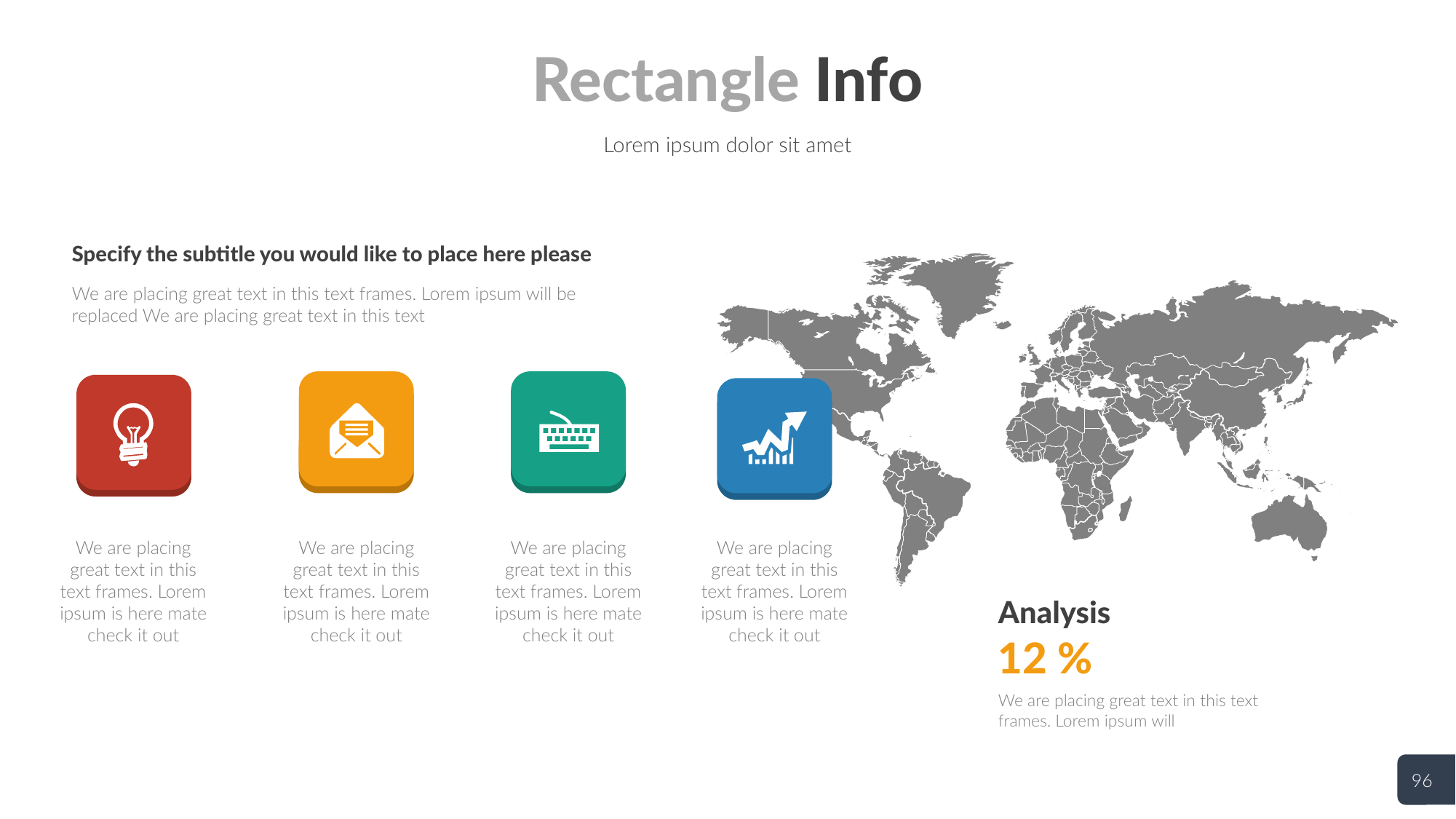

# Rectangle Info
Lorem ipsum dolor sit amet
Specify the subtitle you would like to place here please

We are placing great text in this text frames. Lorem ipsum will be replaced We are placing great text in this text

We are placing great text in this text frames. Lorem ipsum is here mate check it out
We are placing great text in this text frames. Lorem ipsum is here mate check it out
We are placing great text in this text frames. Lorem ipsum is here mate check it out
We are placing great text in this text frames. Lorem ipsum is here mate check it out
Analysis
12 %
We are placing great text in this text frames. Lorem ipsum will

96